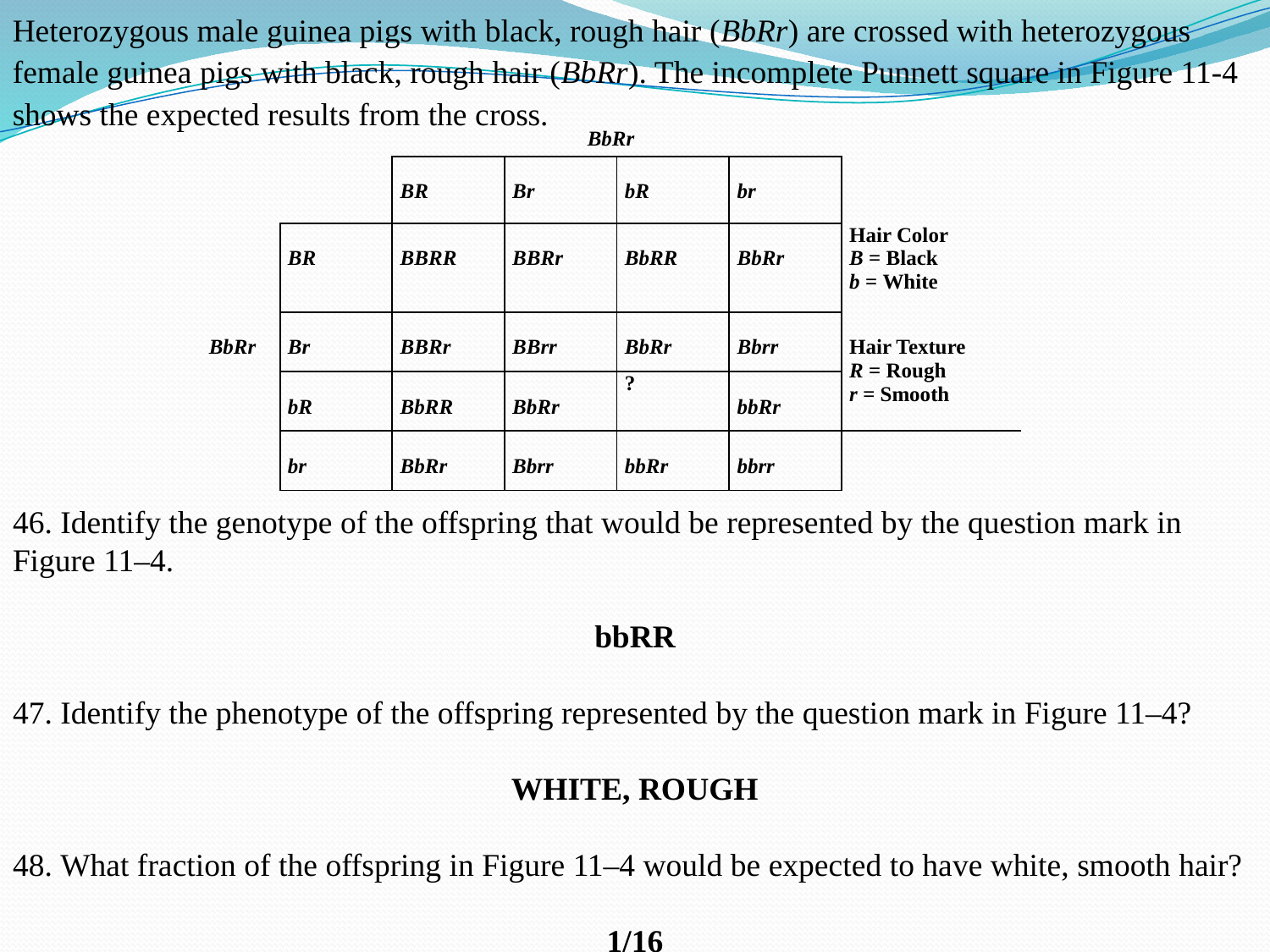

Heterozygous male guinea pigs with black, rough hair (BbRr) are crossed with heterozygous female guinea pigs with black, rough hair (BbRr). The incomplete Punnett square in Figure 11-4 shows the expected results from the cross.

| BbRr |  |  |  |  |  |  |
| --- | --- | --- | --- | --- | --- | --- |
|  |  | BR | Br | bR | br |  |
|  | BR | BBRR | BBRr | BbRR | BbRr | Hair Color B = Black b = White |
| BbRr | Br | BBRr | BBrr | BbRr | Bbrr | Hair Texture R = Rough r = Smooth |
|  | bR | BbRR | BbRr | ? | bbRr |  |
|  | br | BbRr | Bbrr | bbRr | bbrr |  |
Identify the genotype of the offspring that would be represented by the question mark in
Figure 11–4.

bbRR

Identify the phenotype of the offspring represented by the question mark in Figure 11–4?

WHITE, ROUGH

What fraction of the offspring in Figure 11–4 would be expected to have white, smooth hair?

1/16